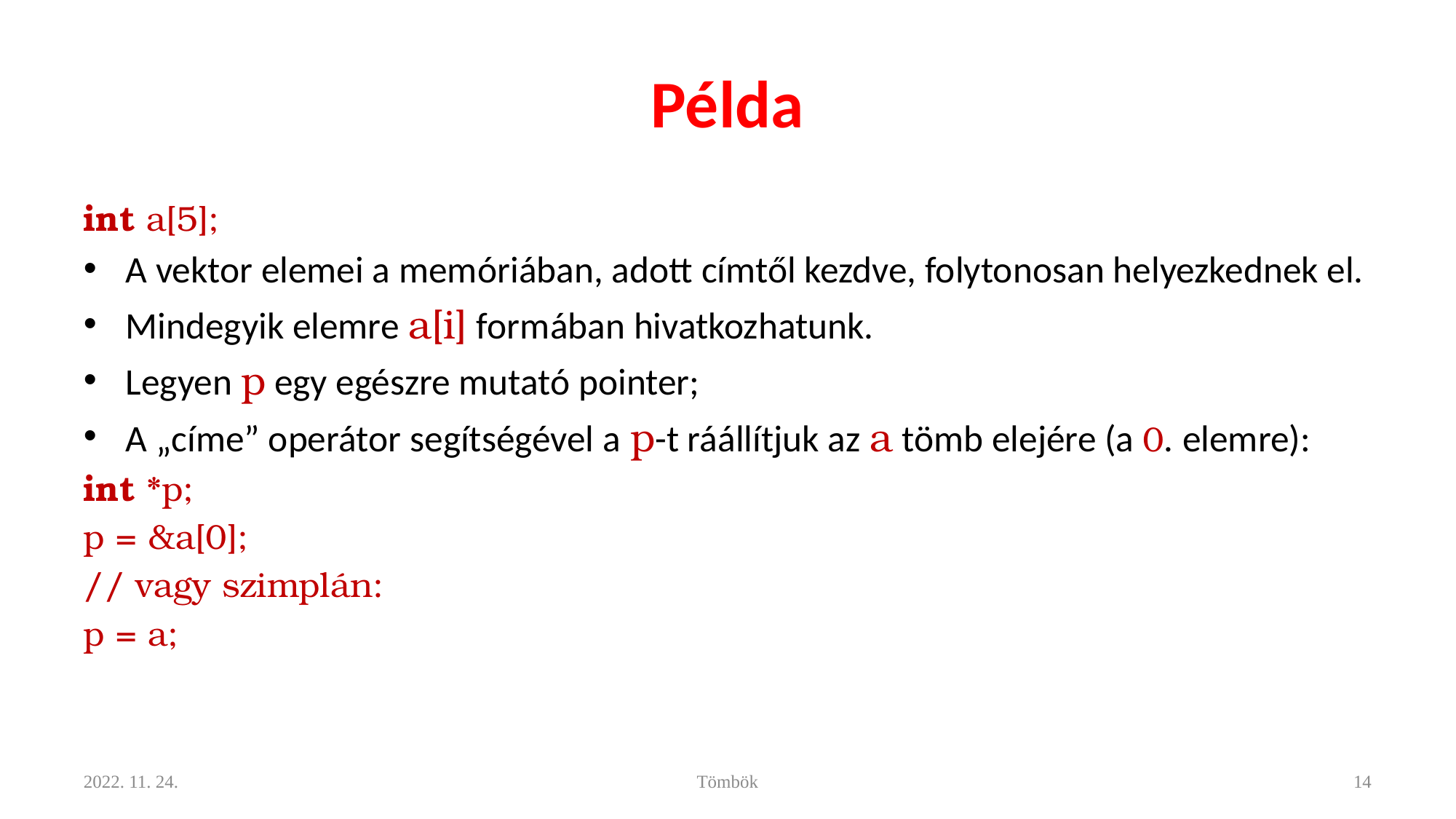

# Példa
int a[5];
A vektor elemei a memóriában, adott címtől kezdve, folytonosan helyezkednek el.
Mindegyik elemre a[i] formában hivatkozhatunk.
Legyen p egy egészre mutató pointer;
A „címe” operátor segítségével a p-t ráállítjuk az a tömb elejére (a 0. elemre):
int *p;
p = &a[0];
// vagy szimplán:
p = a;

2022. 11. 24.
Tömbök
14